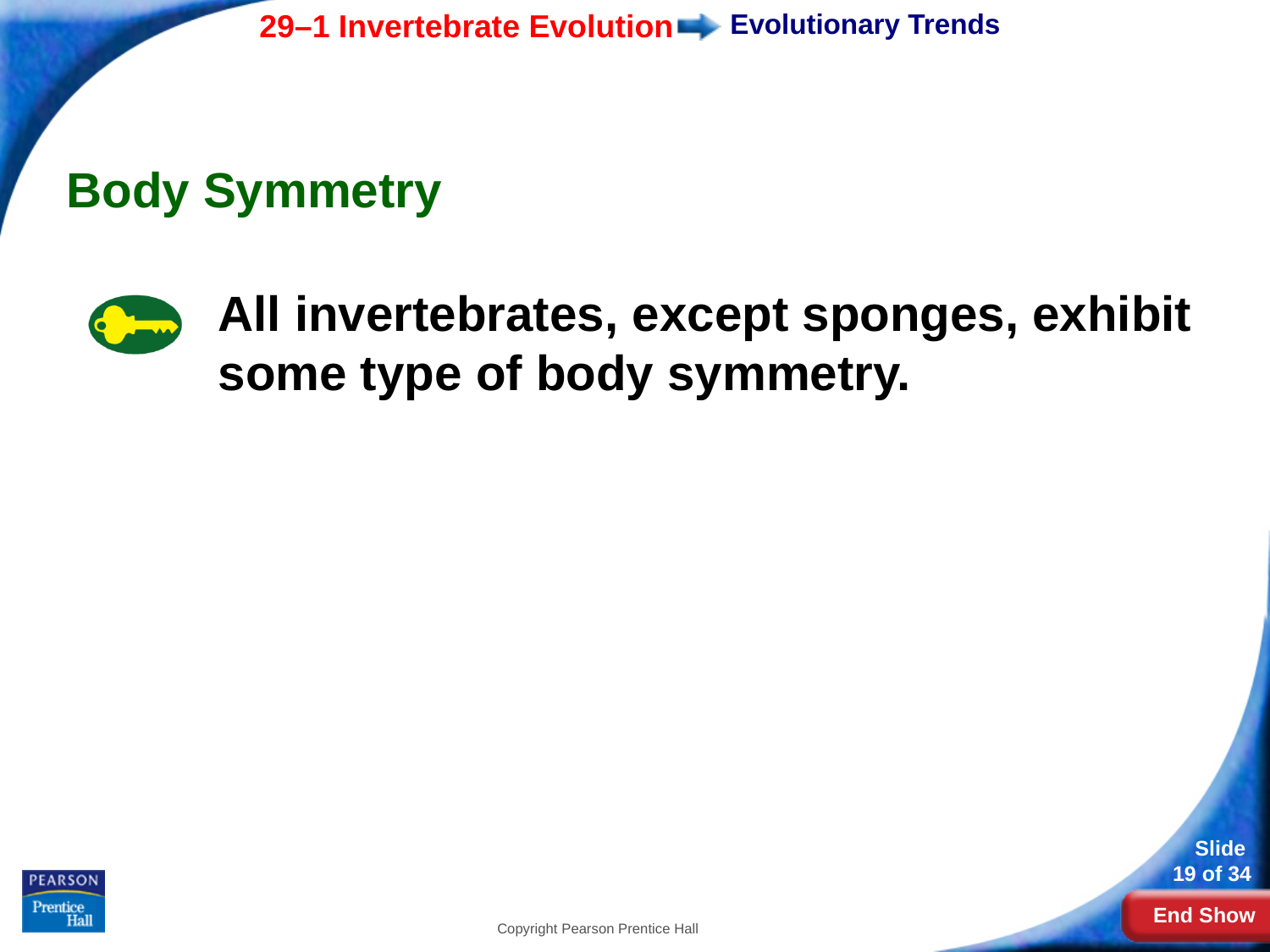

# Evolutionary Trends
Body Symmetry
All invertebrates, except sponges, exhibit some type of body symmetry.
Copyright Pearson Prentice Hall